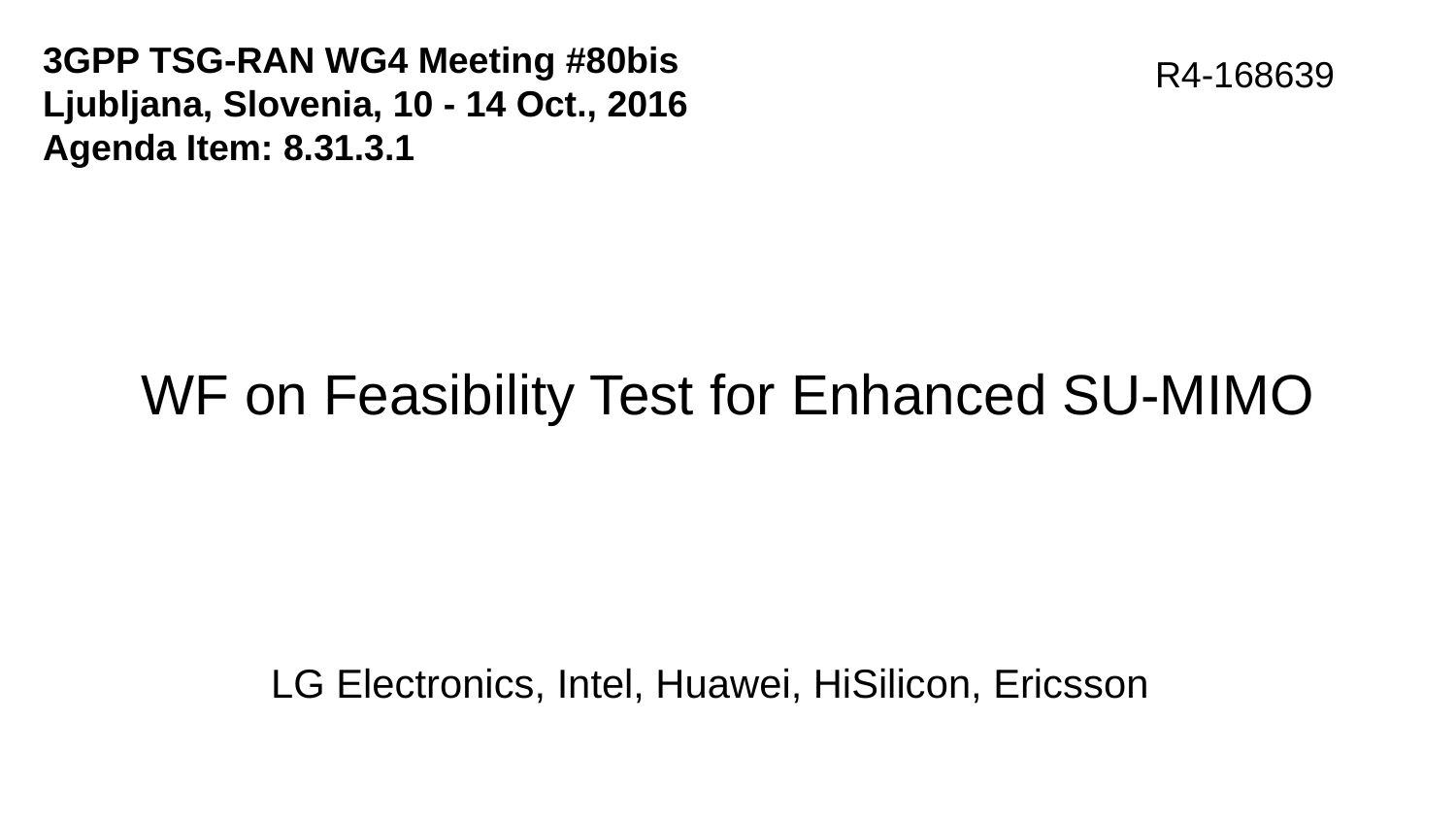

3GPP TSG-RAN WG4 Meeting #80bis
Ljubljana, Slovenia, 10 - 14 Oct., 2016
Agenda Item: 8.31.3.1
R4-168639
# WF on Feasibility Test for Enhanced SU-MIMO
LG Electronics, Intel, Huawei, HiSilicon, Ericsson